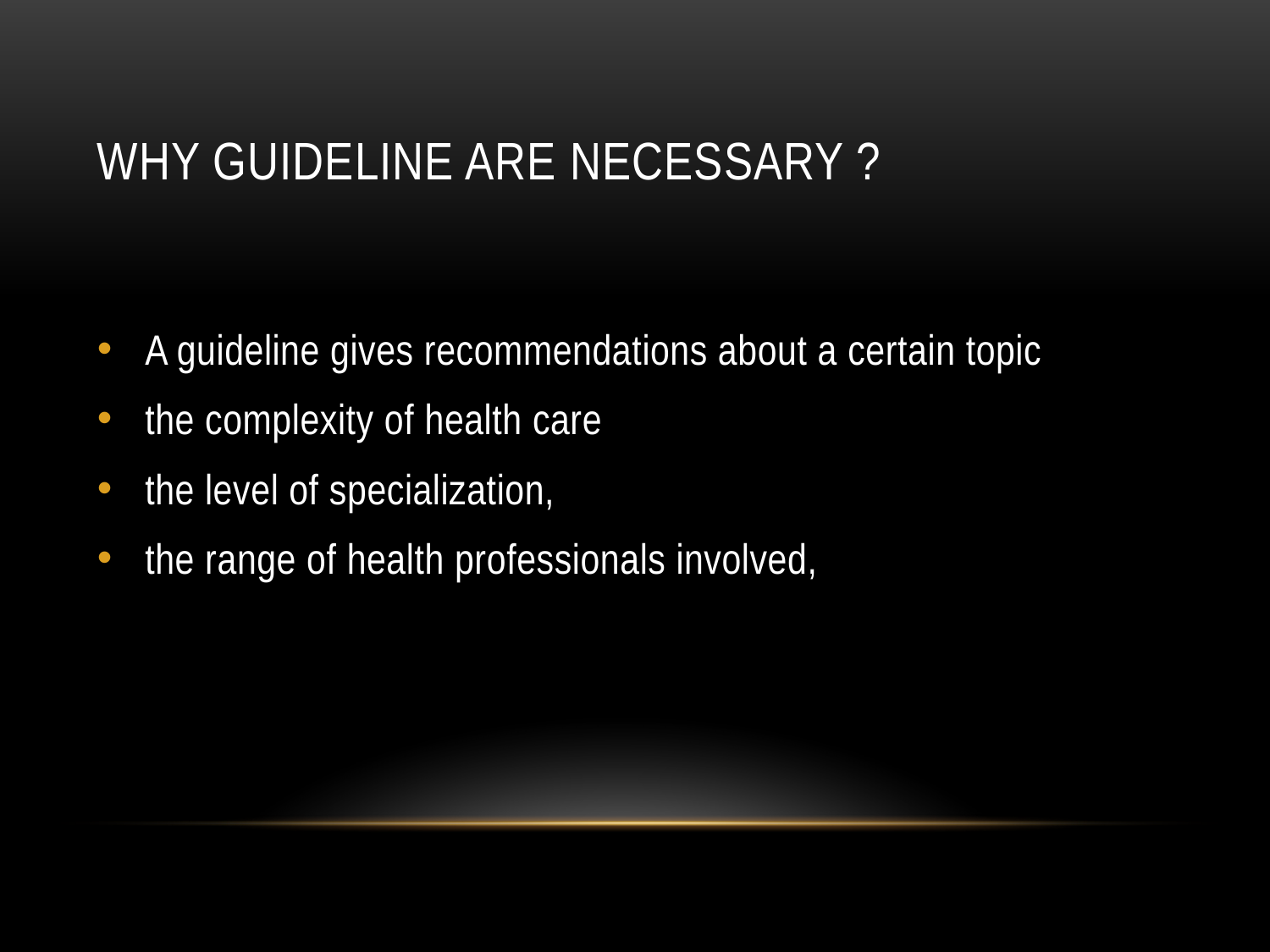

# Why guideline are necessary ?
A guideline gives recommendations about a certain topic
the complexity of health care
the level of specialization,
the range of health professionals involved,